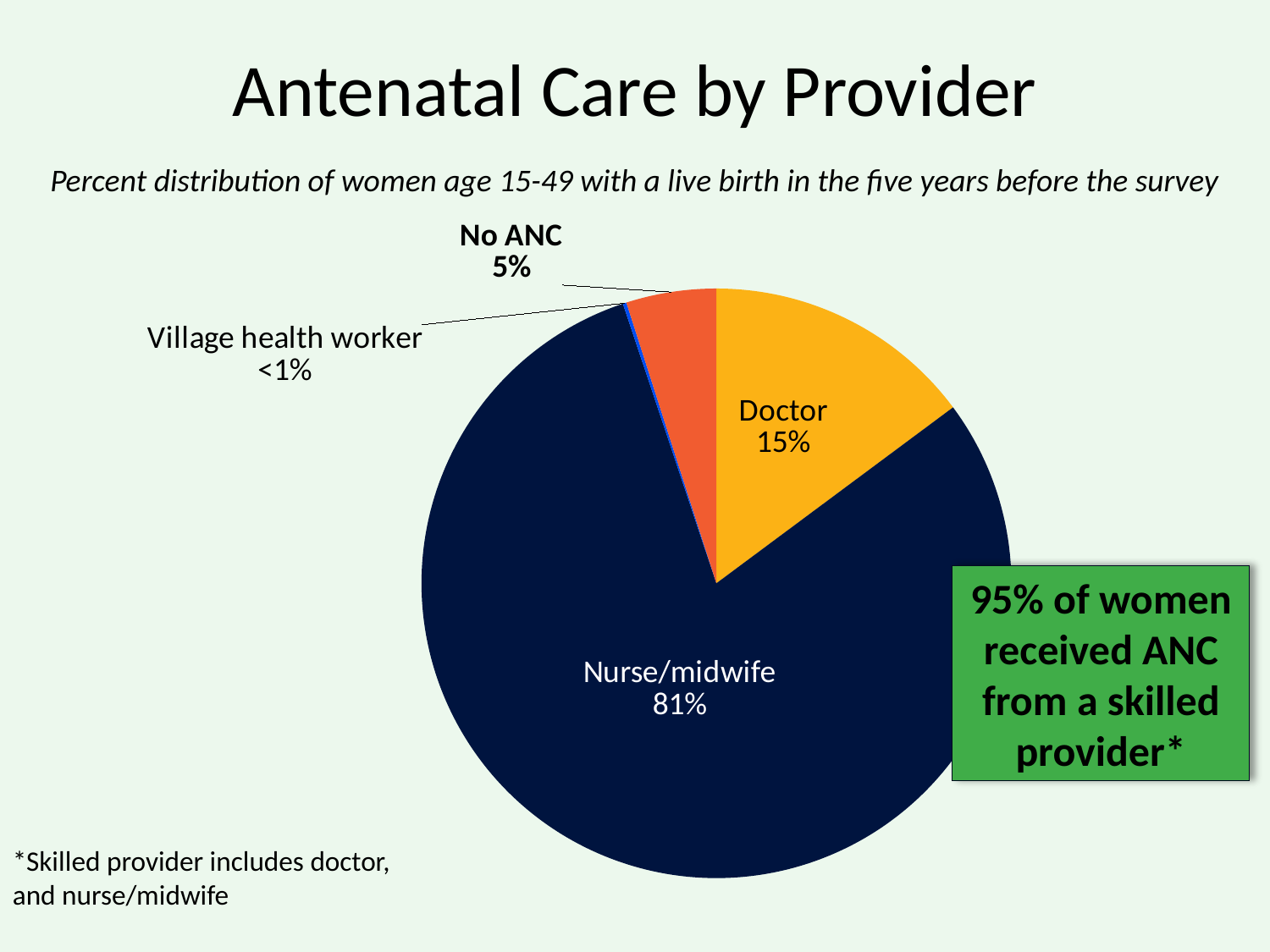

# Antenatal Care by Provider
Percent distribution of women age 15-49 with a live birth in the five years before the survey

### Chart

| Category | Sales |
|---|---|
| Doctor | 15.0 |
| Nurse/midwife | 81.0 |
| Village health worker | 0.2 |
| No ANC | 5.0 |
95% of women received ANC from a skilled provider*
*Skilled provider includes doctor, and nurse/midwife